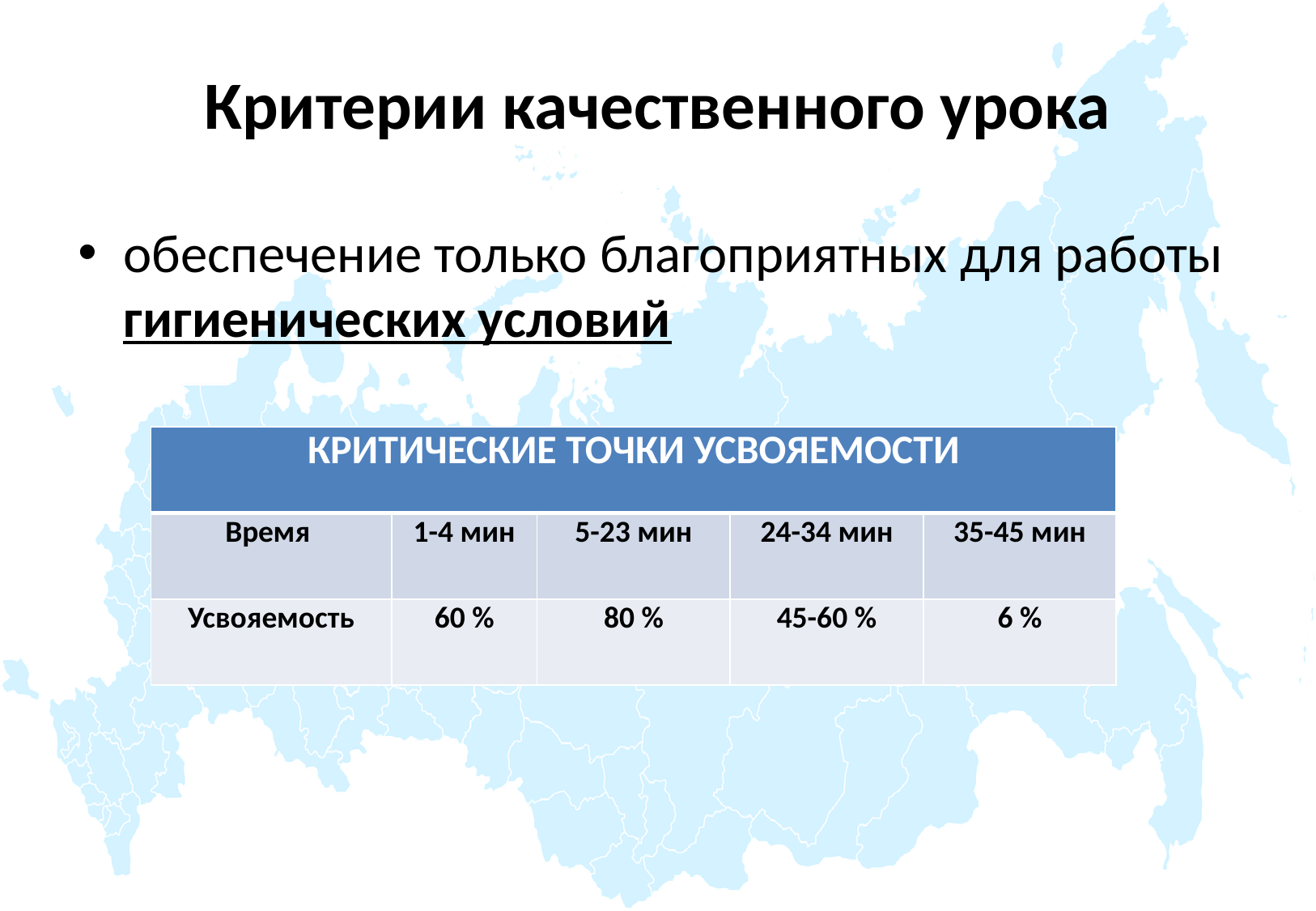

# Критерии качественного урока
обеспечение только благоприятных для работы гигиенических условий

| КРИТИЧЕСКИЕ ТОЧКИ УСВОЯЕМОСТИ |  |  |  |  |
| --- | --- | --- | --- | --- |
| Время | 1-4 мин | 5-23 мин | 24-34 мин | 35-45 мин |
| Усвояемость | 60 % | 80 % | 45-60 % | 6 % |